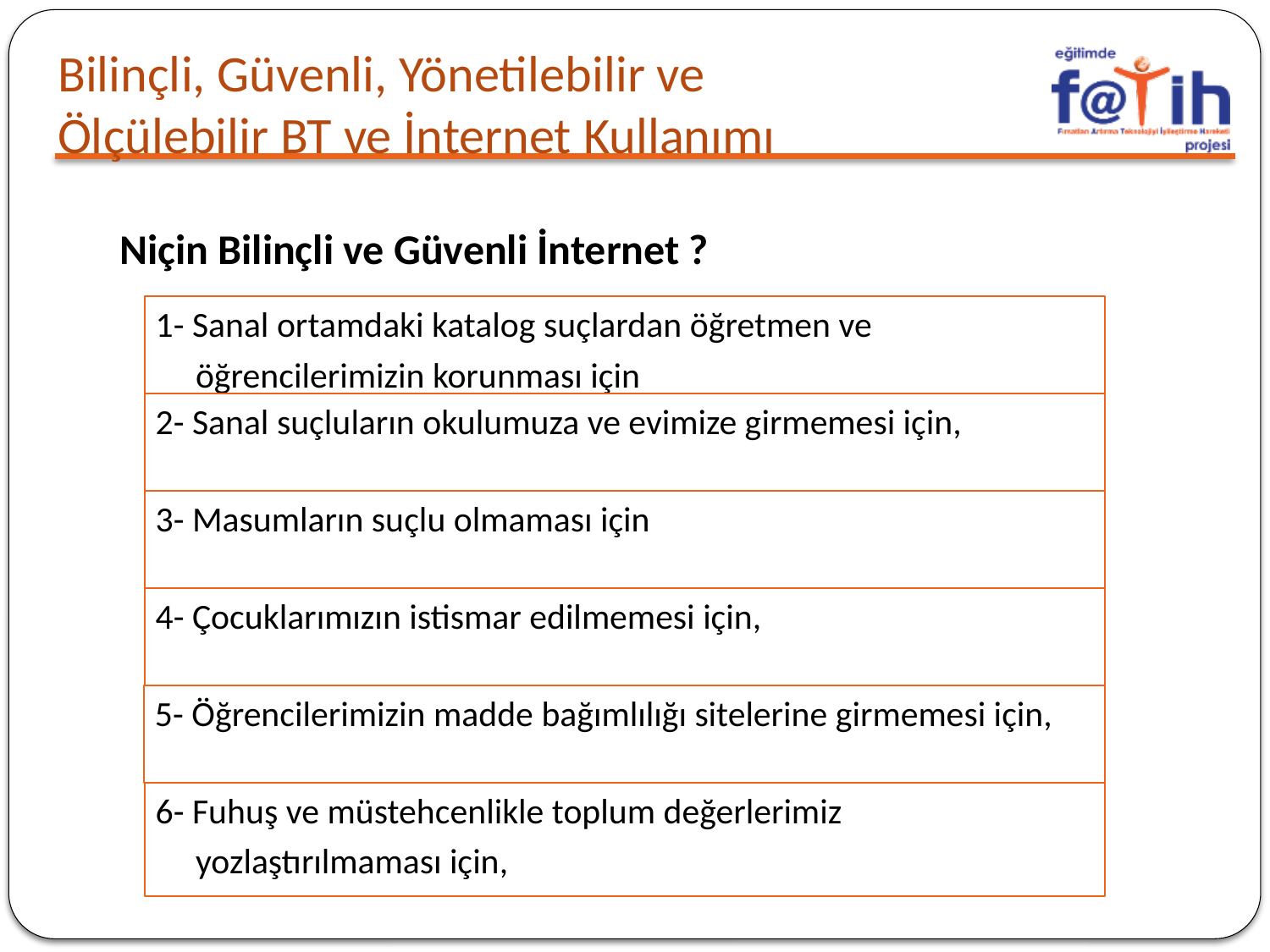

# Bilinçli, Güvenli, Yönetilebilir ve Ölçülebilir BT ve İnternet Kullanımı
Niçin Bilinçli ve Güvenli İnternet ?
1- Sanal ortamdaki katalog suçlardan öğretmen ve
     öğrencilerimizin korunması için
2- Sanal suçluların okulumuza ve evimize girmemesi için,
3- Masumların suçlu olmaması için
4- Çocuklarımızın istismar edilmemesi için,
5- Öğrencilerimizin madde bağımlılığı sitelerine girmemesi için,
6- Fuhuş ve müstehcenlikle toplum değerlerimiz
     yozlaştırılmaması için,